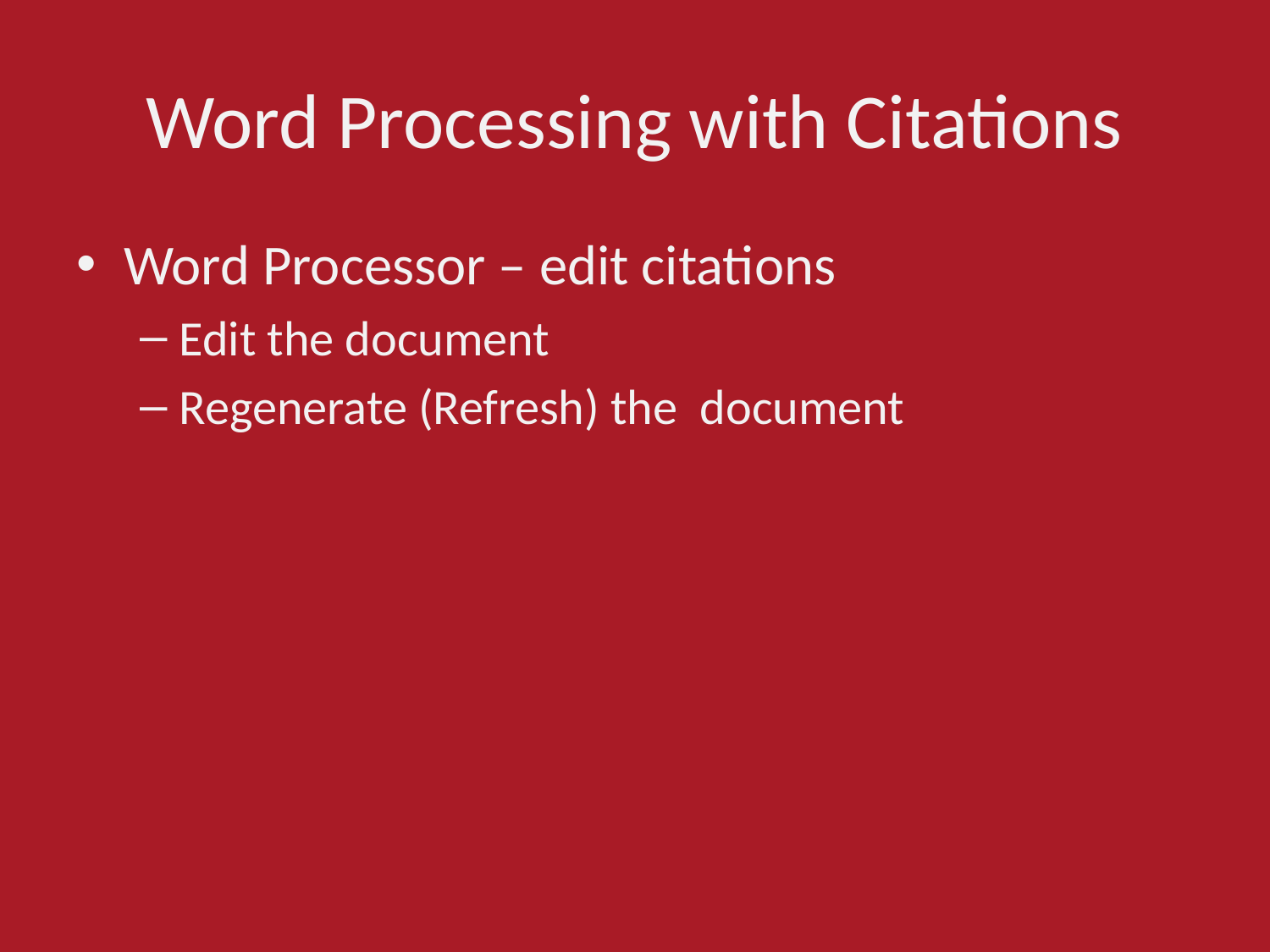

# Word Processing with Citations
Word Processor – edit citations
Edit the document
Regenerate (Refresh) the  document